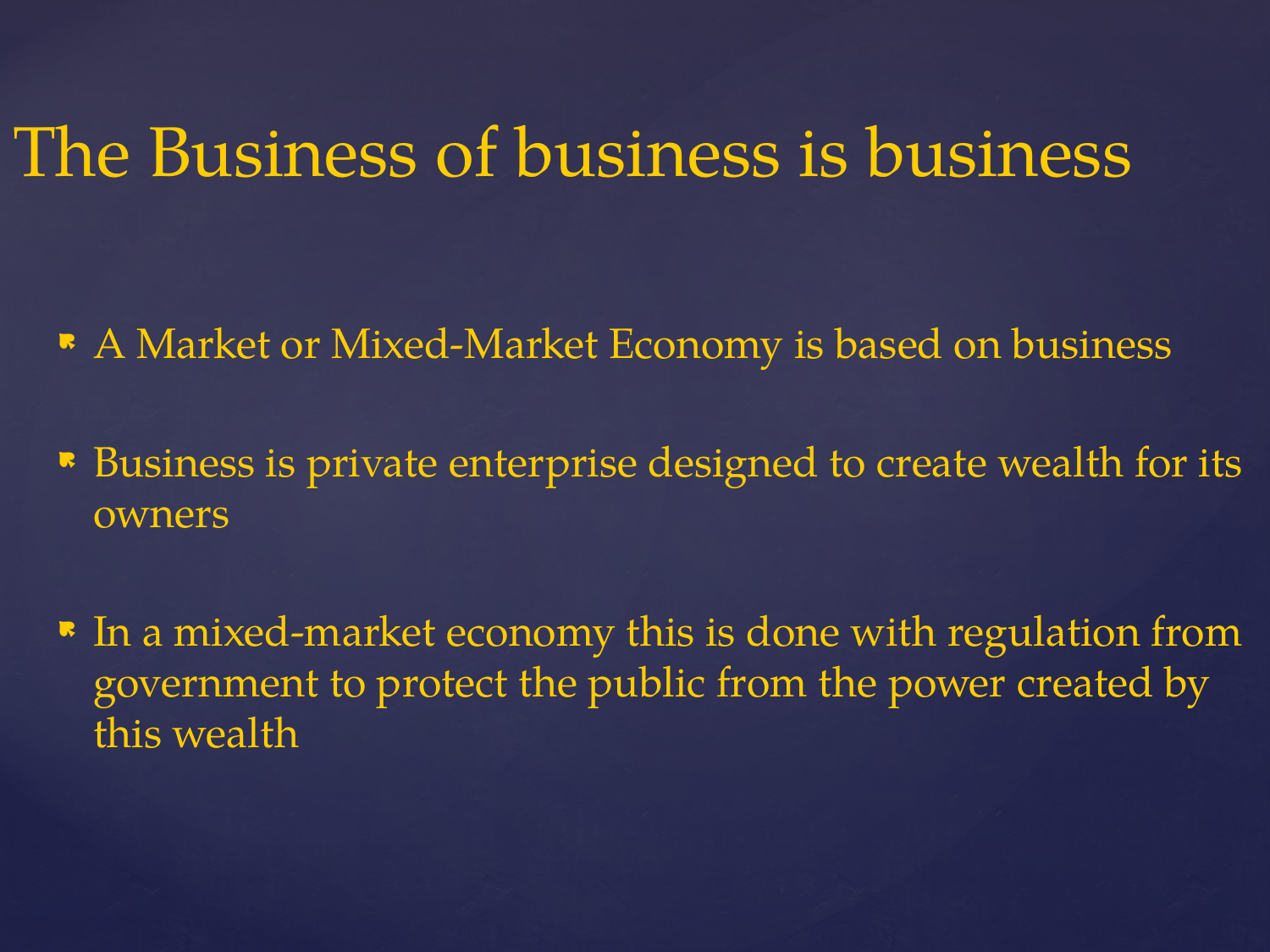

The Business of business is business
A Market or Mixed-Market Economy is based on business

Business is private enterprise designed to create wealth for its owners

In a mixed-market economy this is done with regulation from government to protect the public from the power created by this wealth